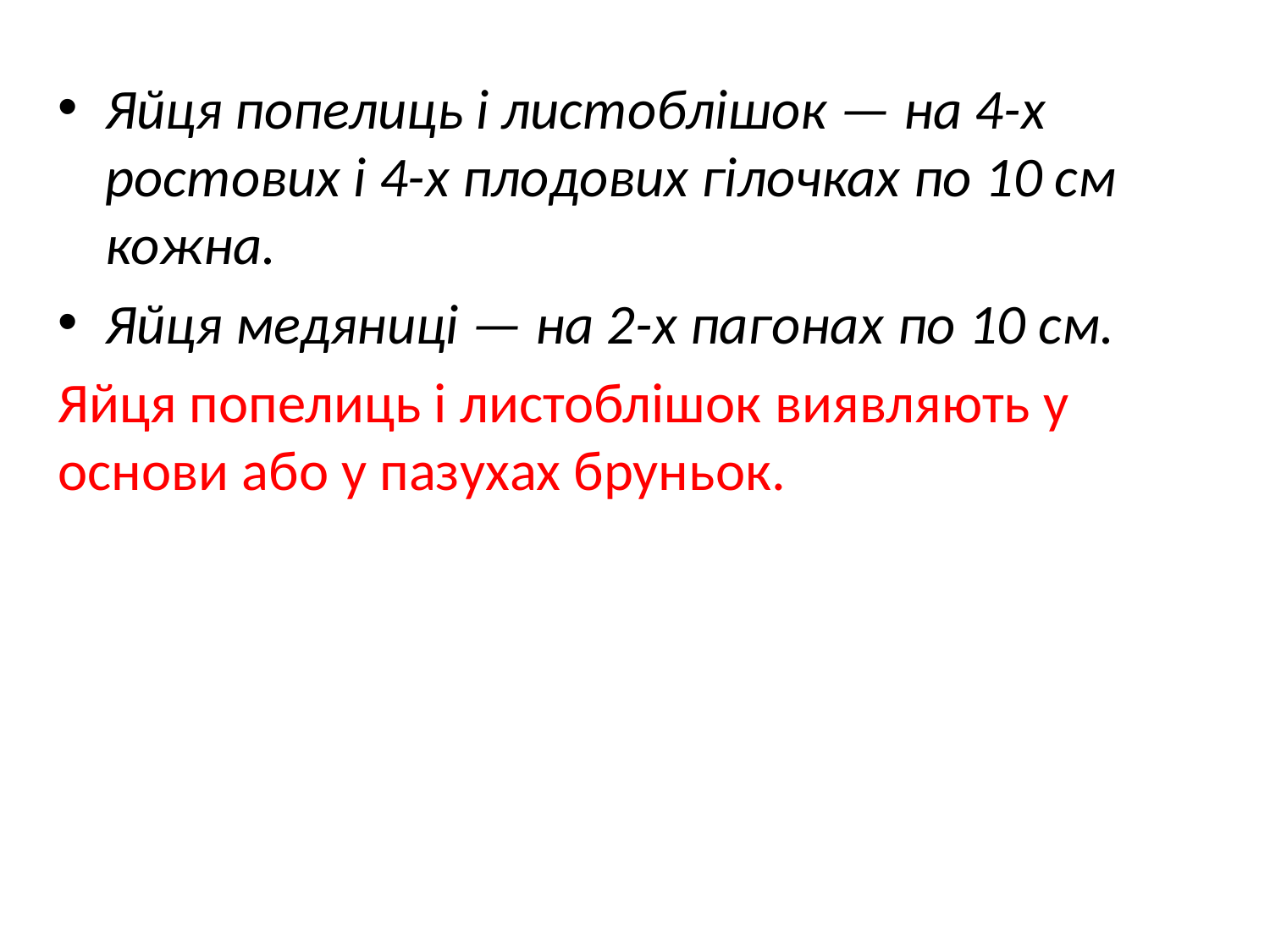

Яйця попелиць і листоблішок — на 4-х ростових і 4-х плодових гілочках по 10 см кожна.
Яйця медяниці — на 2-х пагонах по 10 см.
Яйця попелиць і листоблішок виявляють у основи або у пазухах бруньок.